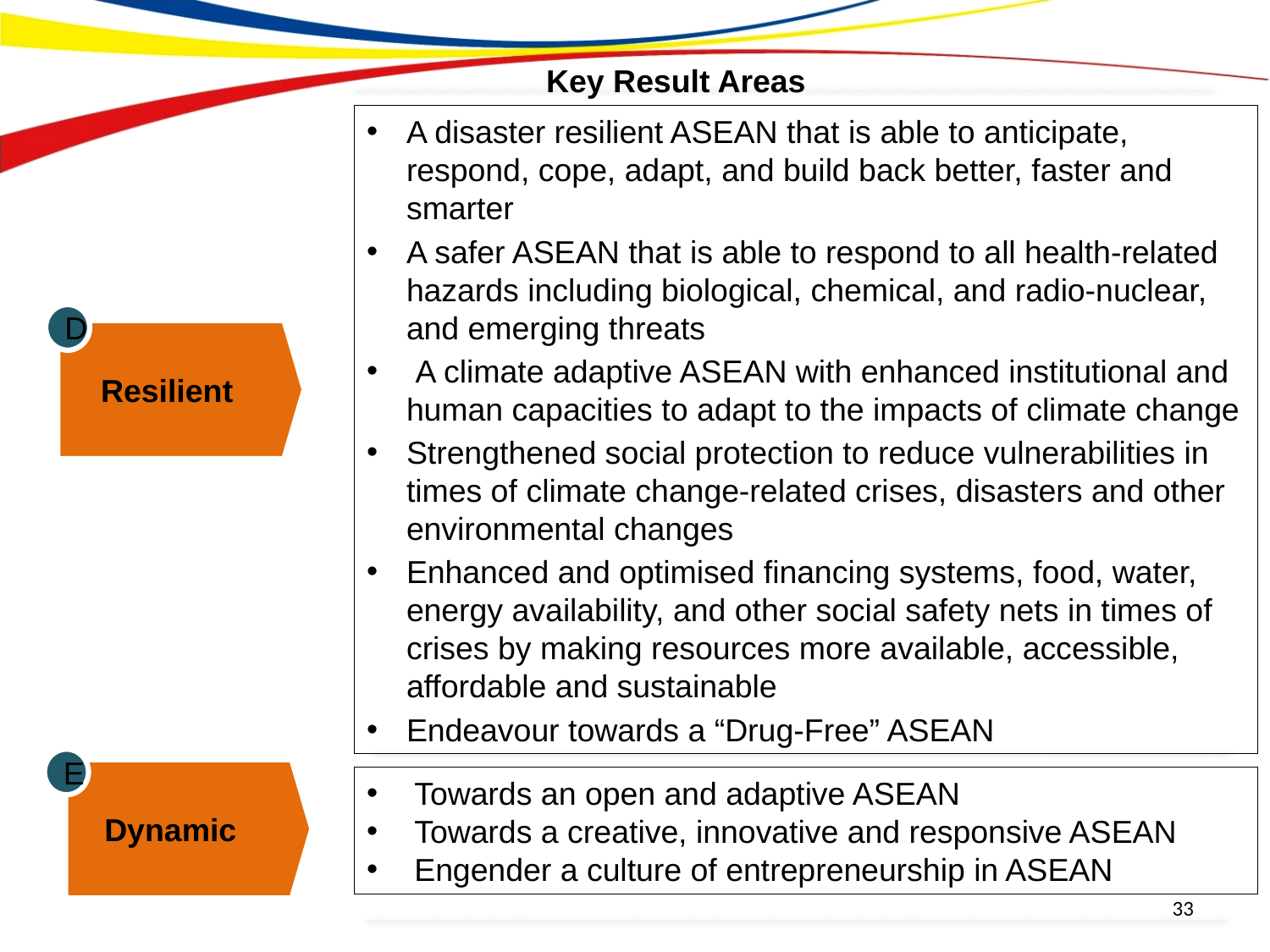

Key Result Areas
A disaster resilient ASEAN that is able to anticipate, respond, cope, adapt, and build back better, faster and smarter
A safer ASEAN that is able to respond to all health-related hazards including biological, chemical, and radio-nuclear, and emerging threats
 A climate adaptive ASEAN with enhanced institutional and human capacities to adapt to the impacts of climate change
Strengthened social protection to reduce vulnerabilities in times of climate change-related crises, disasters and other environmental changes
Enhanced and optimised financing systems, food, water, energy availability, and other social safety nets in times of crises by making resources more available, accessible, affordable and sustainable
Endeavour towards a “Drug-Free” ASEAN
D
Resilient
E
Dynamic
Towards an open and adaptive ASEAN
Towards a creative, innovative and responsive ASEAN
Engender a culture of entrepreneurship in ASEAN

33